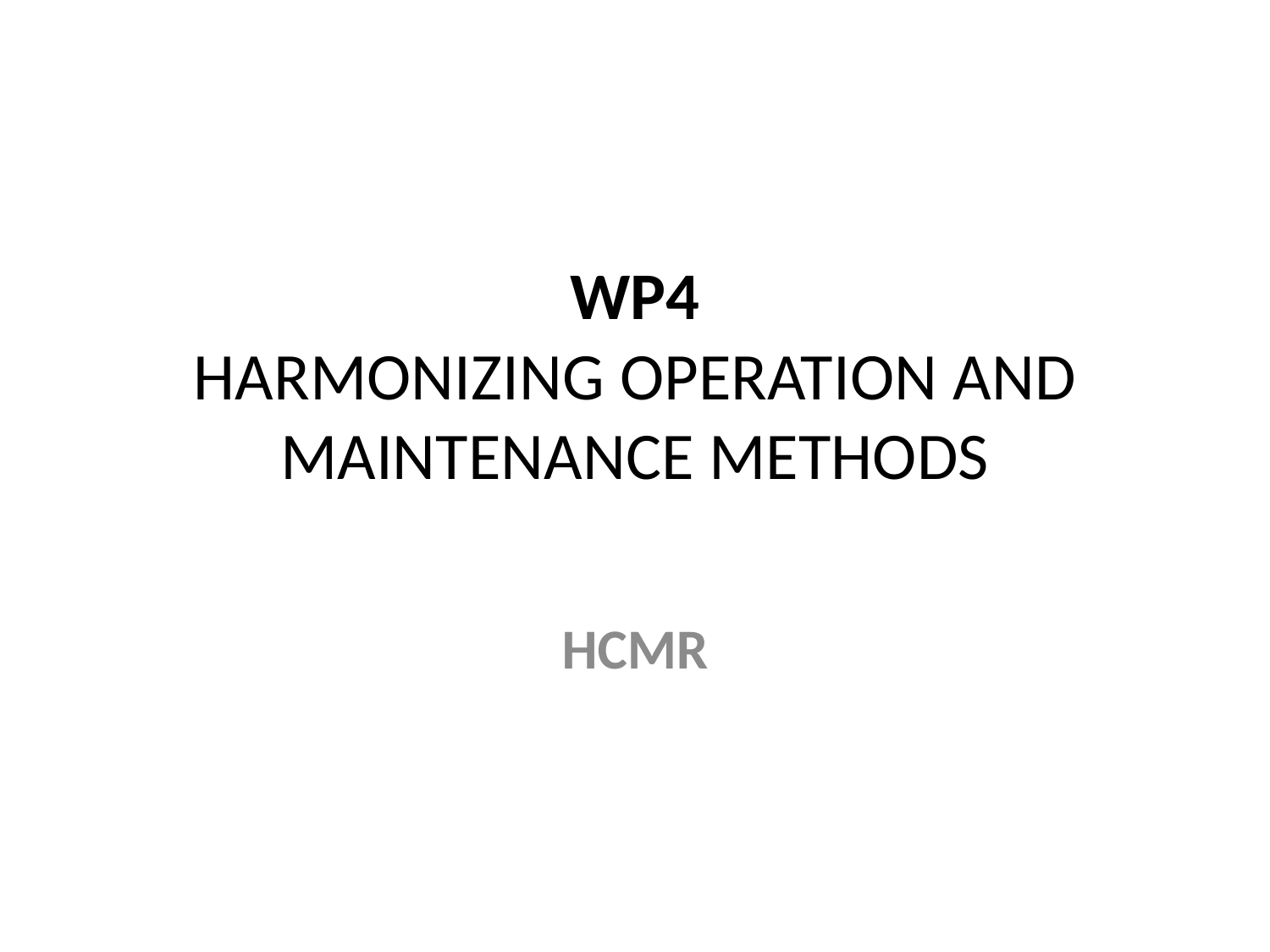

# WP4 HARMONIZING OPERATION AND MAINTENANCE METHODS
HCMR